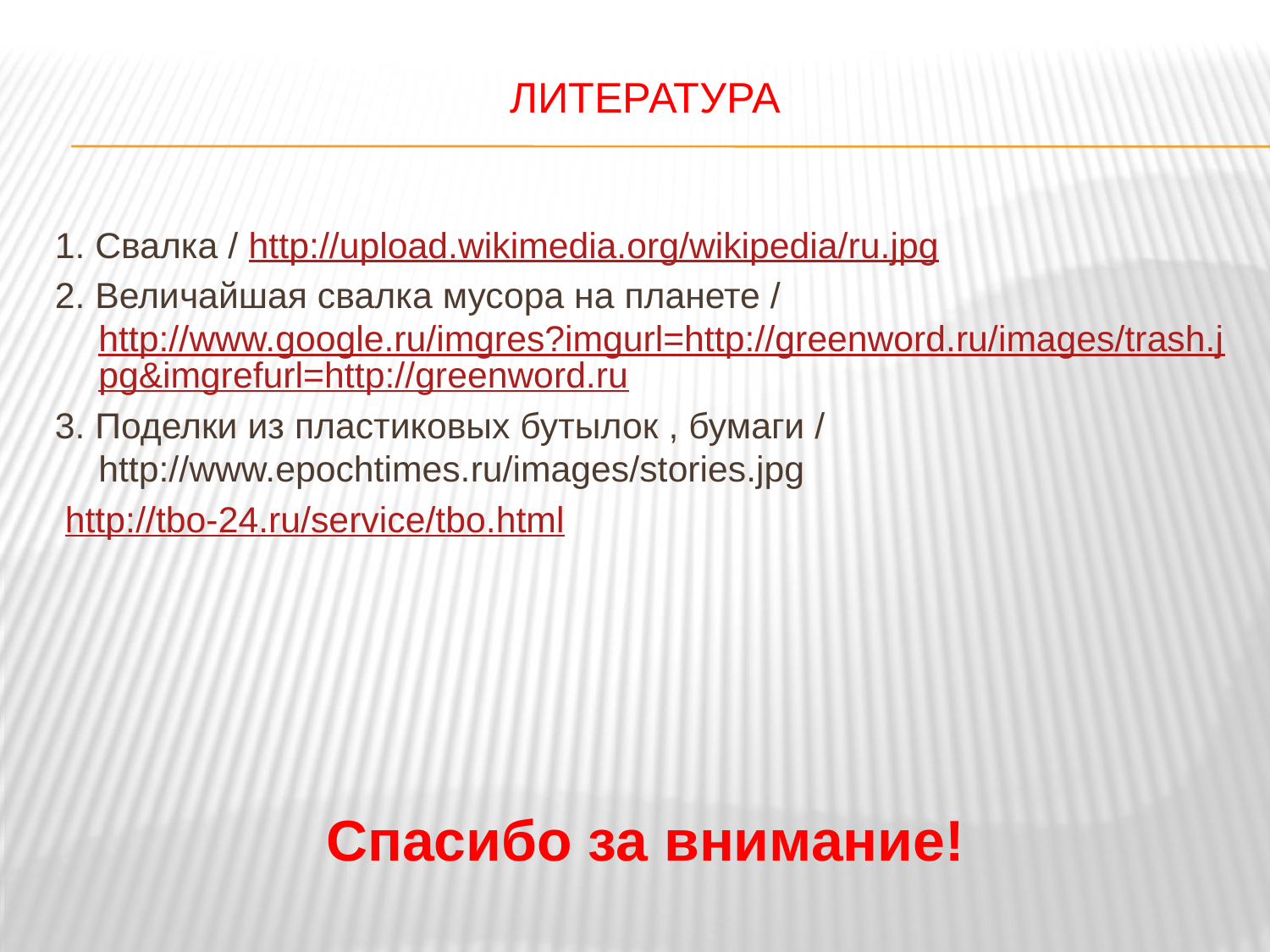

# Литература
1. Свалка / http://upload.wikimedia.org/wikipedia/ru.jpg
2. Величайшая свалка мусора на планете / http://www.google.ru/imgres?imgurl=http://greenword.ru/images/trash.jpg&imgrefurl=http://greenword.ru
3. Поделки из пластиковых бутылок , бумаги / http://www.epochtimes.ru/images/stories.jpg
 http://tbo-24.ru/service/tbo.html

Спасибо за внимание!